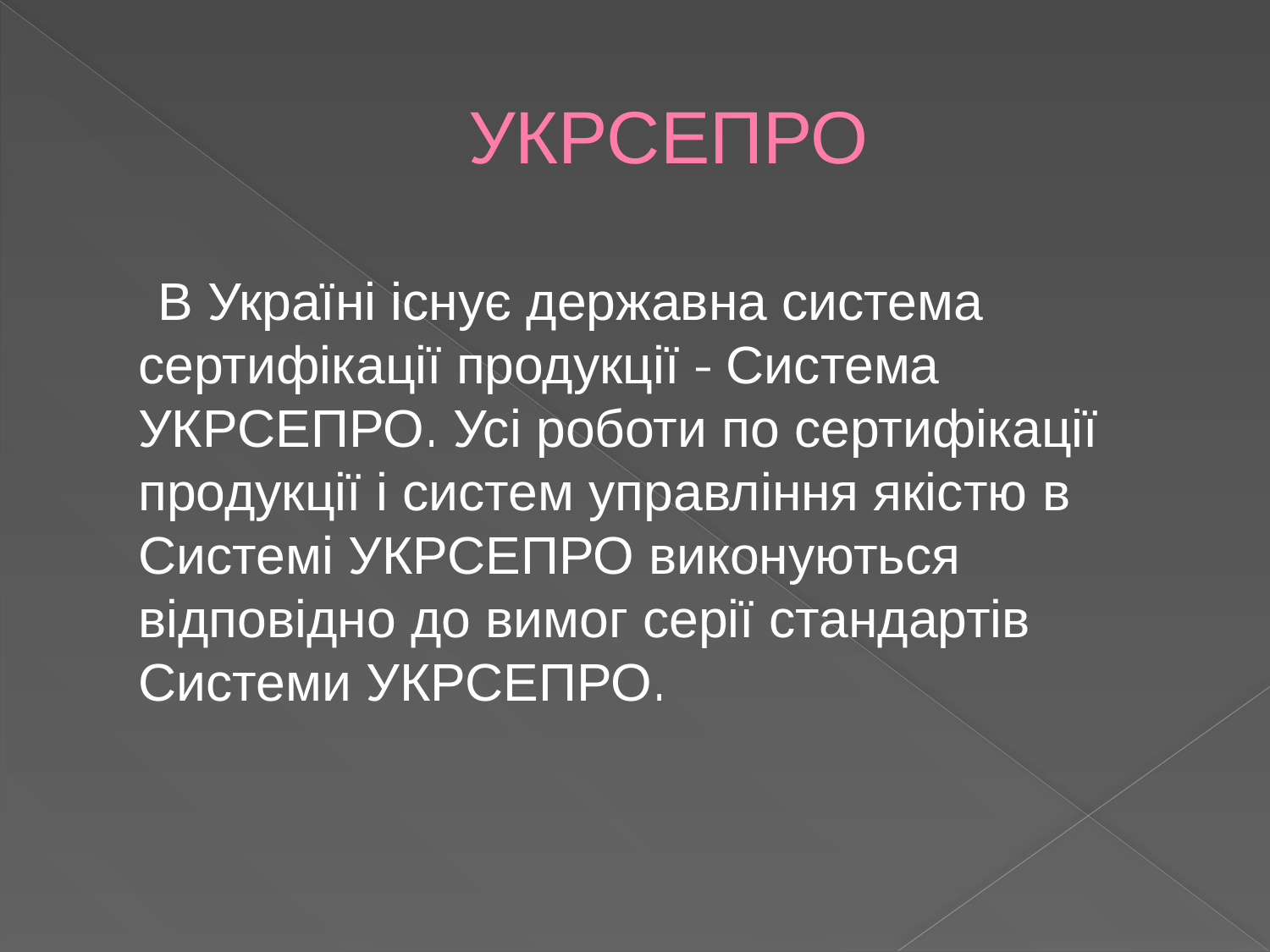

# УКРСЕПРО
     В Україні існує державна система сертифікації продукції - Система УКРСЕПРО. Усі роботи по сертифікації продукції і систем управління якістю в Системі УКРСЕПРО виконуються відповідно до вимог серії стандартів Системи УКРСЕПРО.